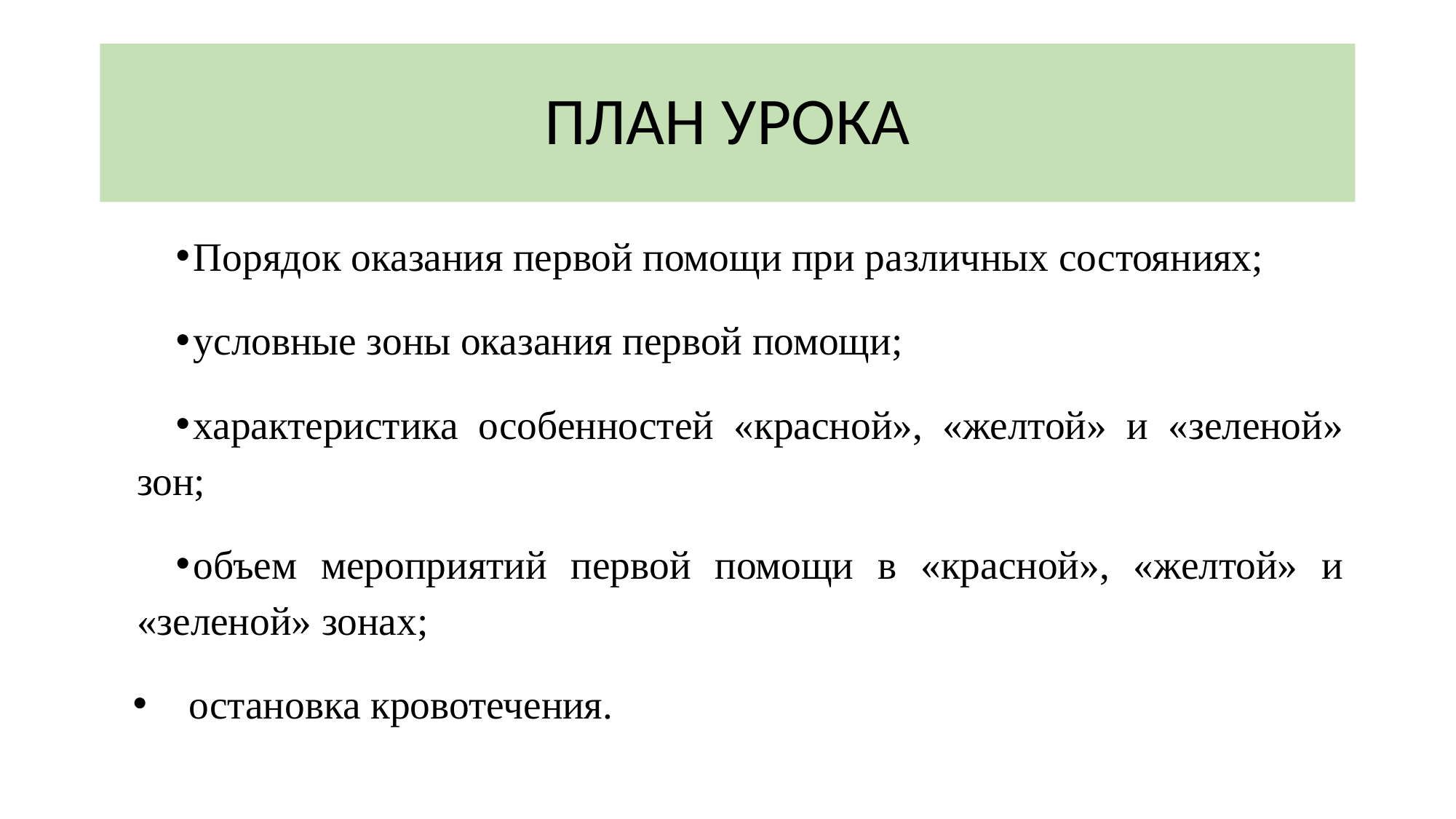

# ПЛАН УРОКА
Порядок оказания первой помощи при различных состояниях;
условные зоны оказания первой помощи;
характеристика особенностей «красной», «желтой» и «зеленой» зон;
объем мероприятий первой помощи в «красной», «желтой» и «зеленой» зонах;
остановка кровотечения.